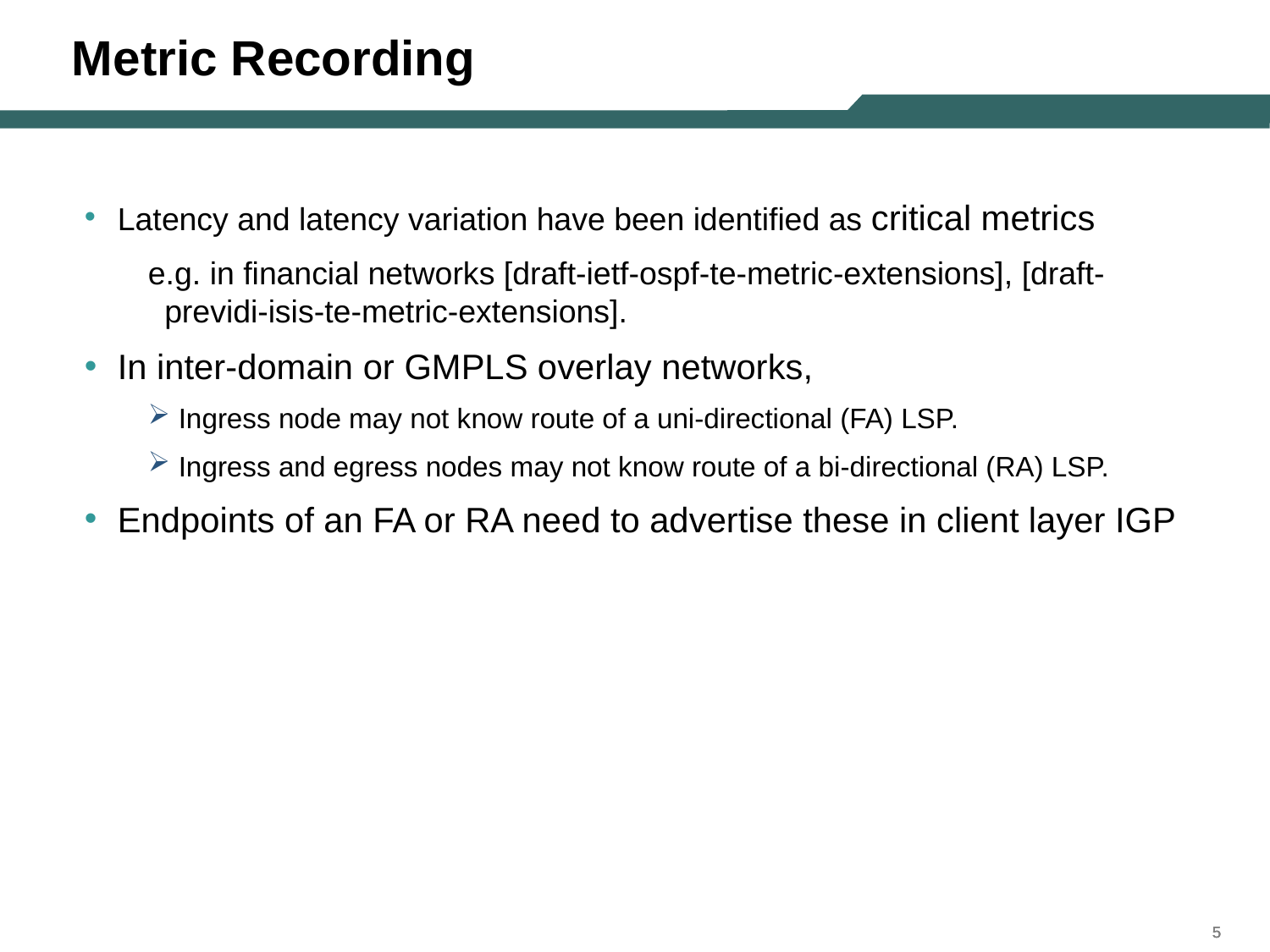

# Metric Recording
Latency and latency variation have been identified as critical metrics
e.g. in financial networks [draft-ietf-ospf-te-metric-extensions], [draft-previdi-isis-te-metric-extensions].
In inter-domain or GMPLS overlay networks,
 Ingress node may not know route of a uni-directional (FA) LSP.
 Ingress and egress nodes may not know route of a bi-directional (RA) LSP.
Endpoints of an FA or RA need to advertise these in client layer IGP